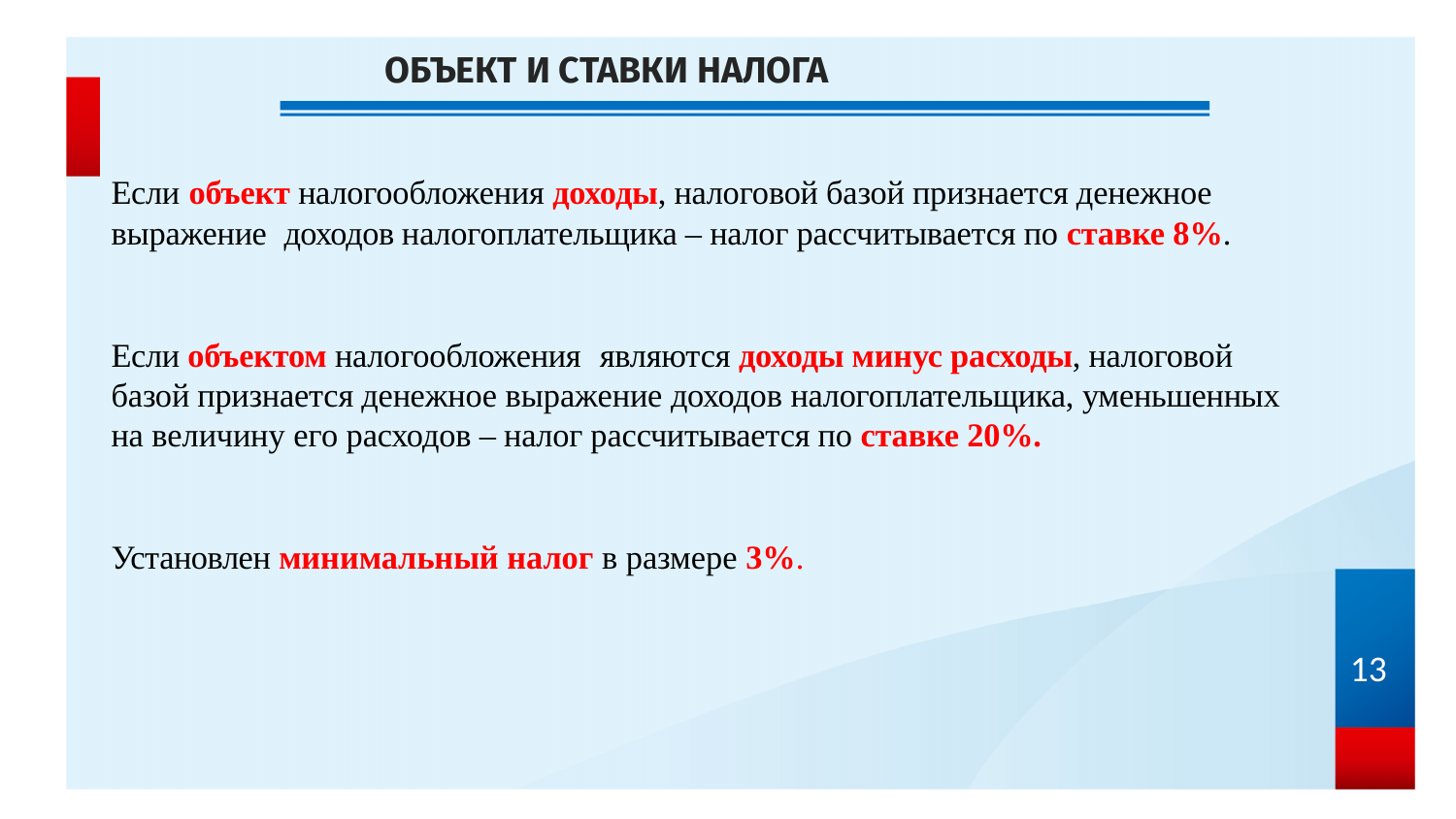

# ОБЪЕКТ И СТАВКИ НАЛОГА

Если	объект налогообложения доходы, налоговой базой признается денежное выражение	доходов налогоплательщика – налог рассчитывается по ставке 8%.

Если объектом налогообложения	являются доходы минус расходы, налоговой базой признается денежное выражение доходов налогоплательщика, уменьшенных на величину его расходов – налог рассчитывается по ставке 20%.

Установлен минимальный налог в размере 3%.

13